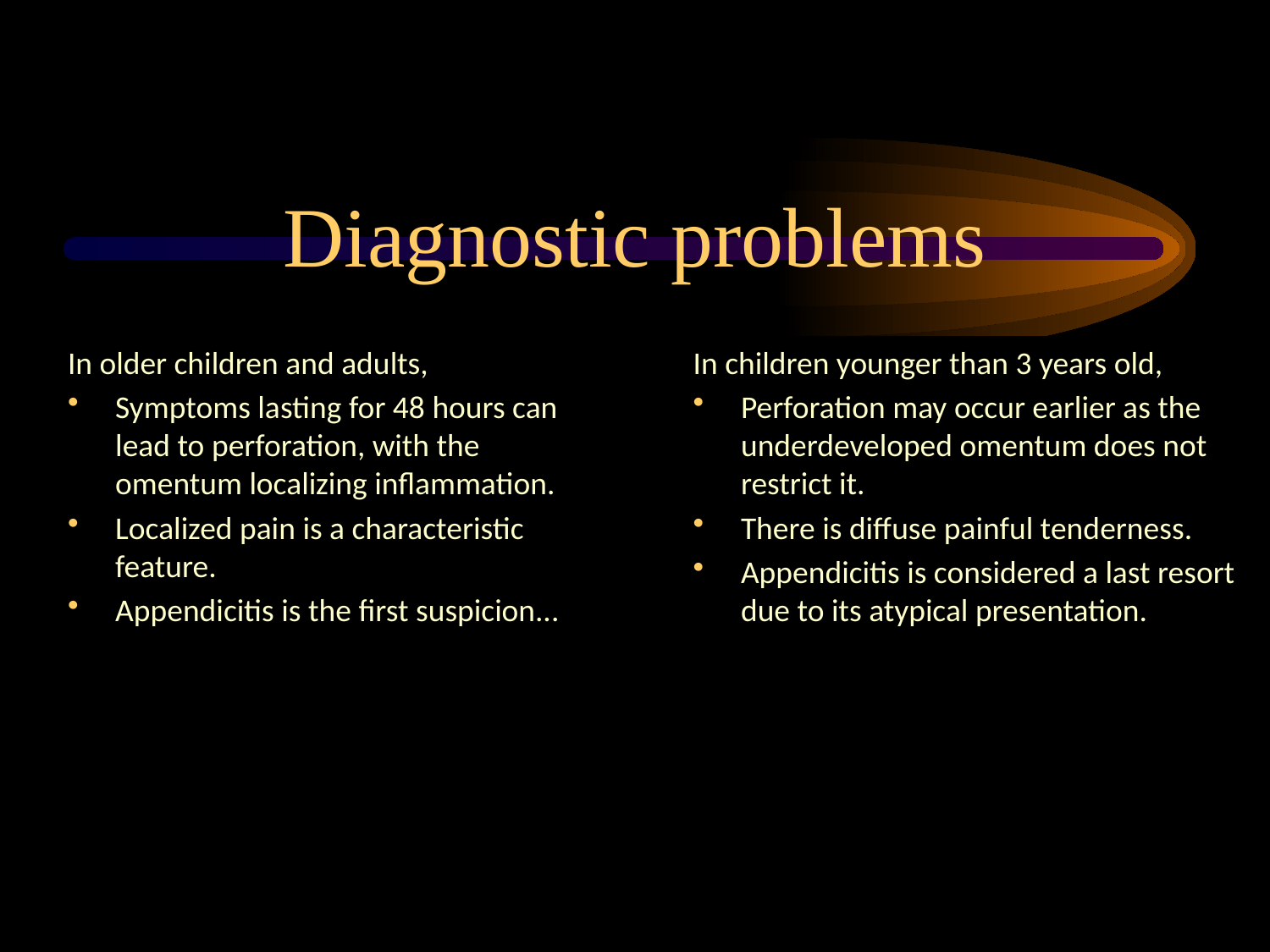

# Diagnostic problems
In older children and adults,
Symptoms lasting for 48 hours can lead to perforation, with the omentum localizing inflammation.
Localized pain is a characteristic feature.
Appendicitis is the first suspicion...
In children younger than 3 years old,
Perforation may occur earlier as the underdeveloped omentum does not restrict it.
There is diffuse painful tenderness.
Appendicitis is considered a last resort due to its atypical presentation.